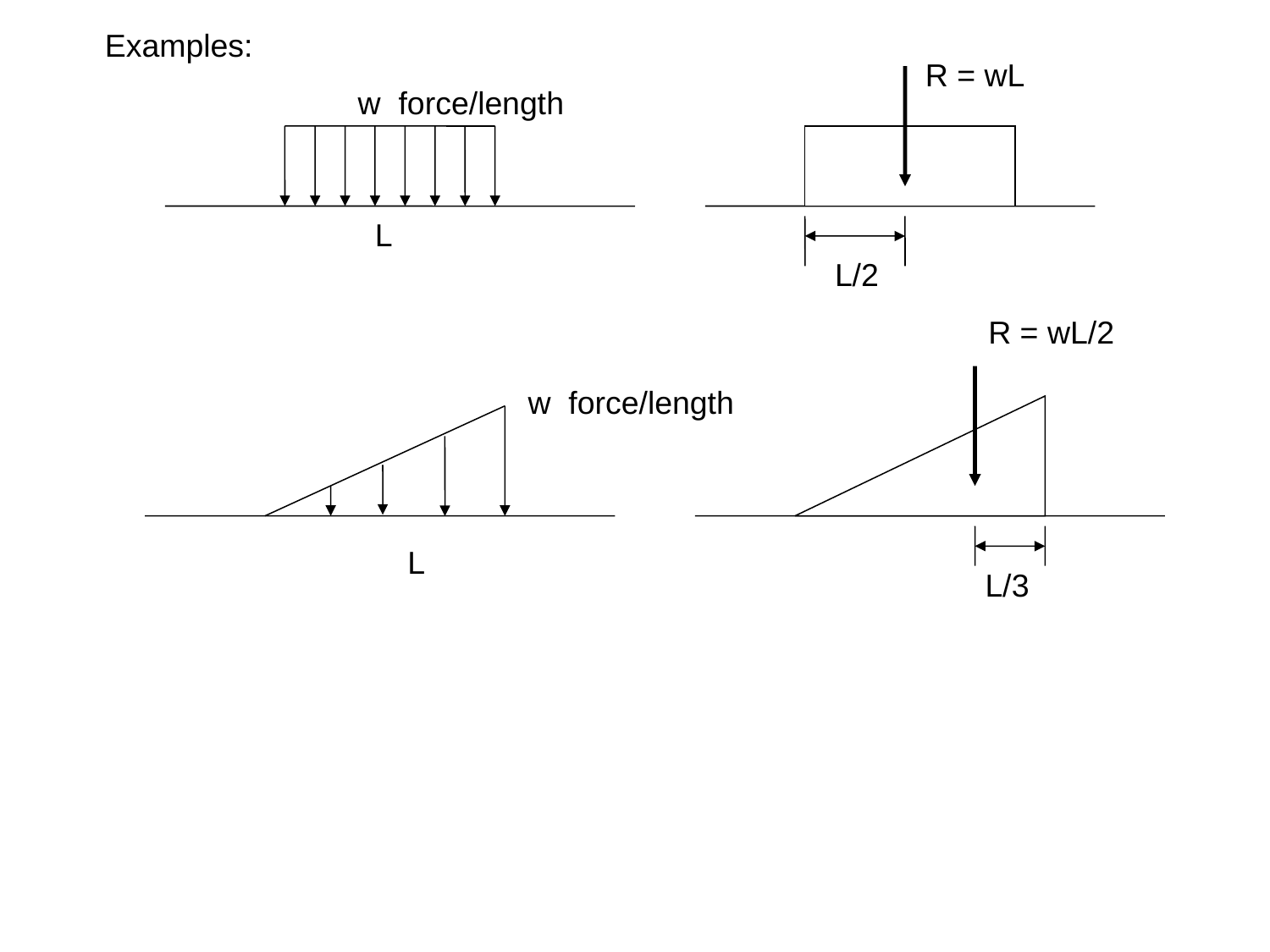

Examples:
R = wL

w  force/length

L

L/2
R = wL/2

w  force/length

L

L/3